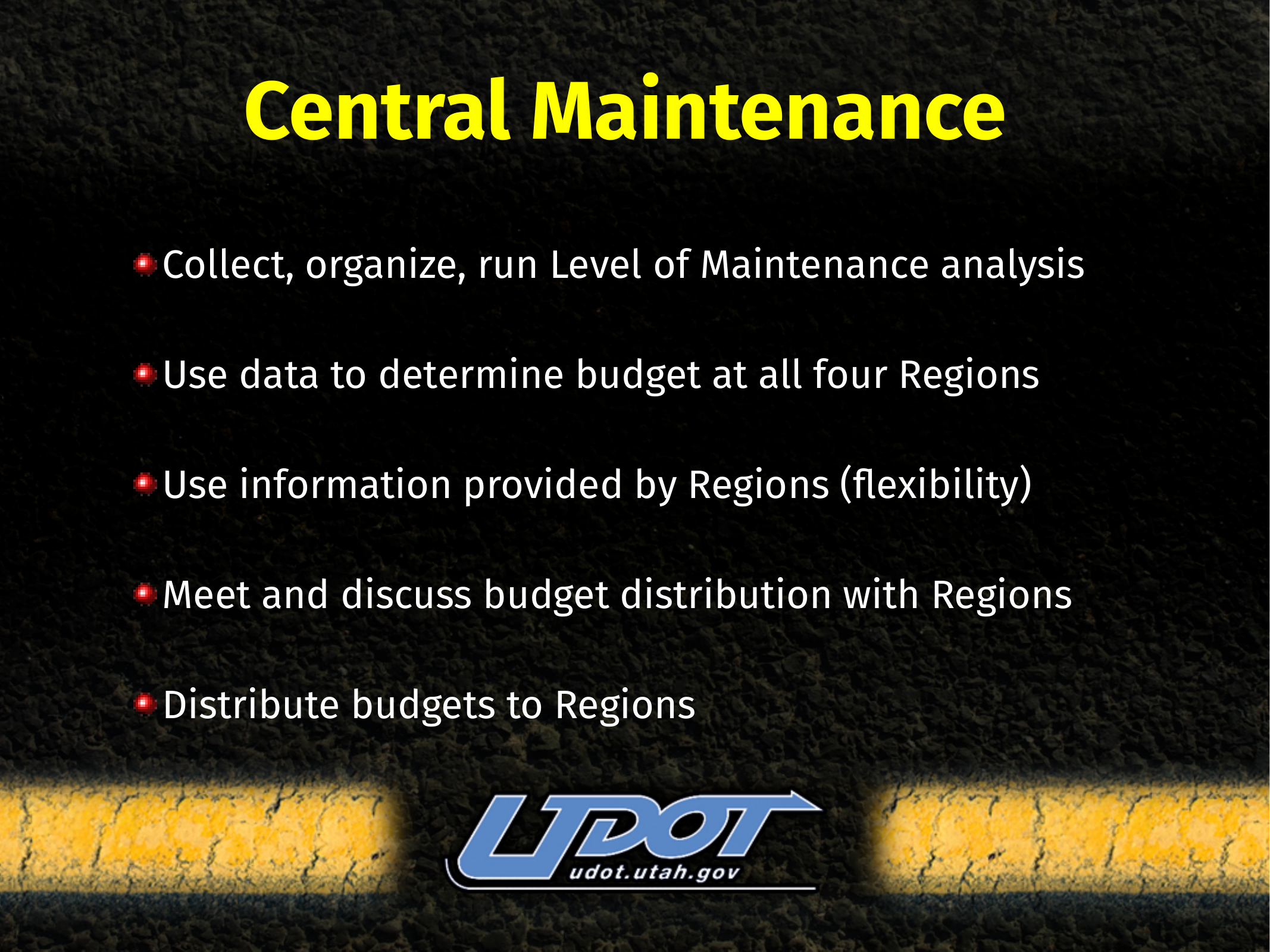

# Central Maintenance

Collect, organize, run Level of Maintenance analysis

Use data to determine budget at all four Regions

Use information provided by Regions (flexibility)

Meet and discuss budget distribution with Regions

Distribute budgets to Regions